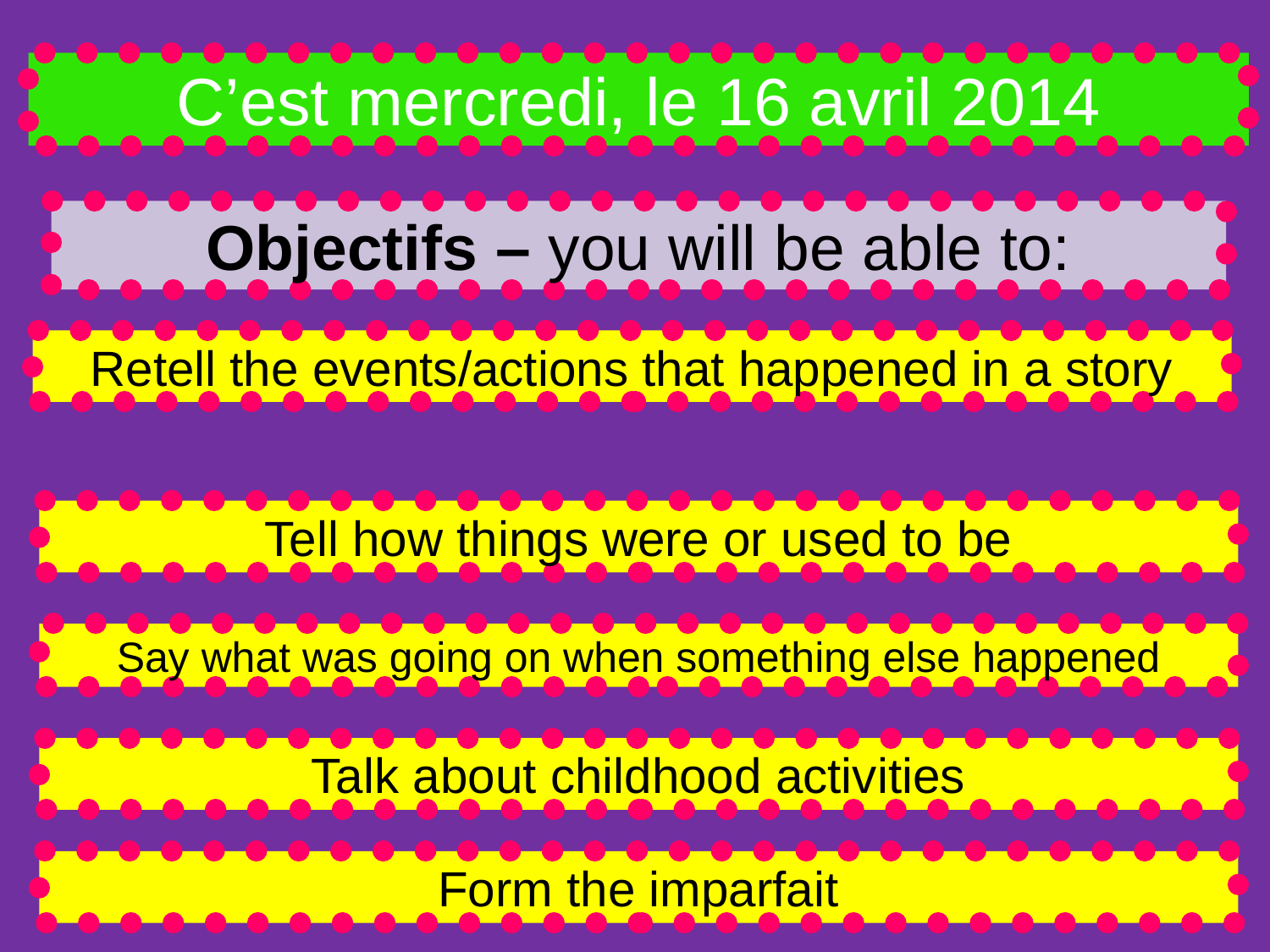

C’est mercredi, le 16 avril 2014
Objectifs – you will be able to:
Retell the events/actions that happened in a story
Tell how things were or used to be
Say what was going on when something else happened
Talk about childhood activities
Form the imparfait